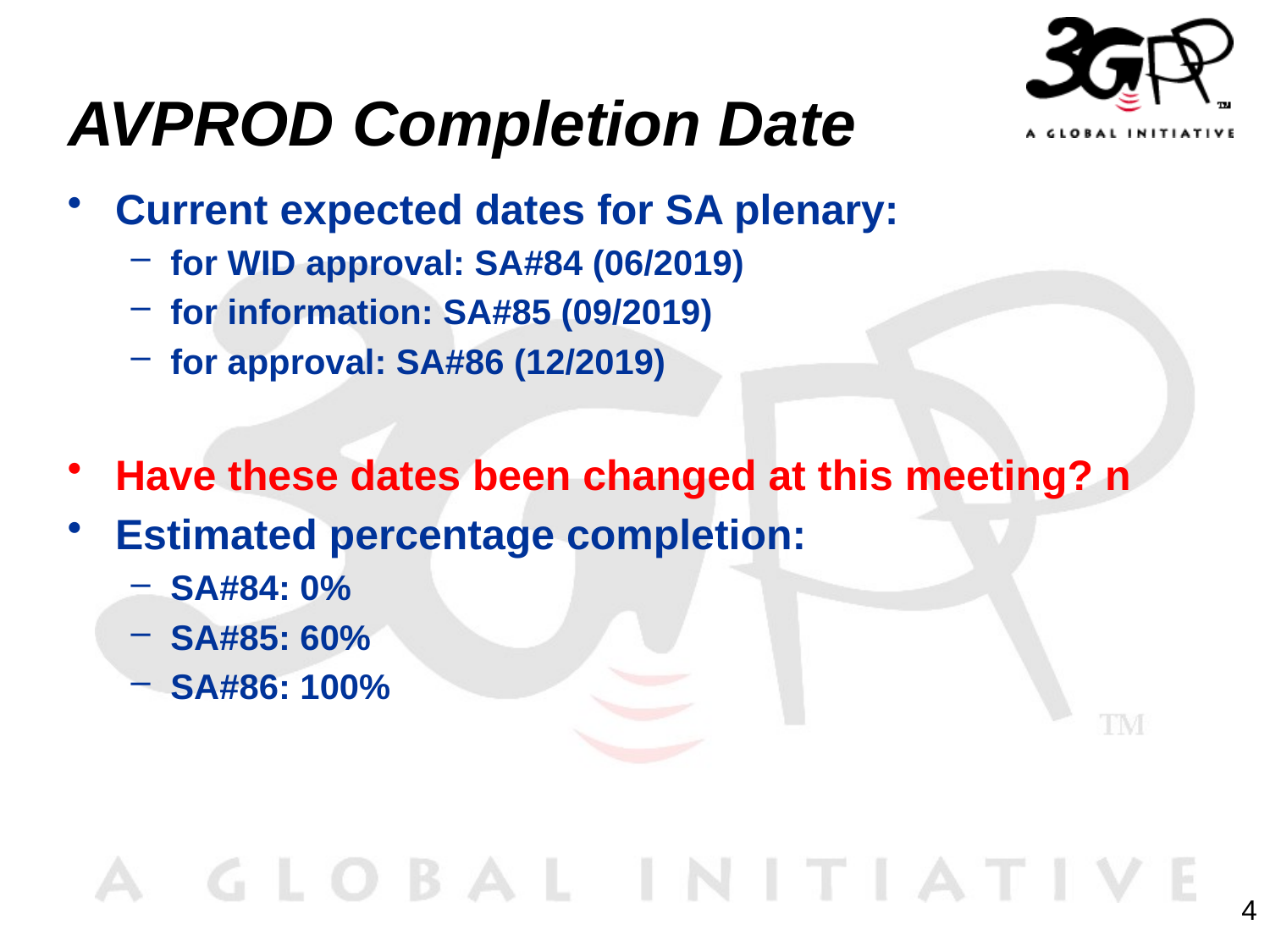

# AVPROD Completion Date
Current expected dates for SA plenary:
for WID approval: SA#84 (06/2019)
for information: SA#85 (09/2019)
for approval: SA#86 (12/2019)

Have these dates been changed at this meeting? n
Estimated percentage completion:
SA#84: 0%
SA#85: 60%
SA#86: 100%

4